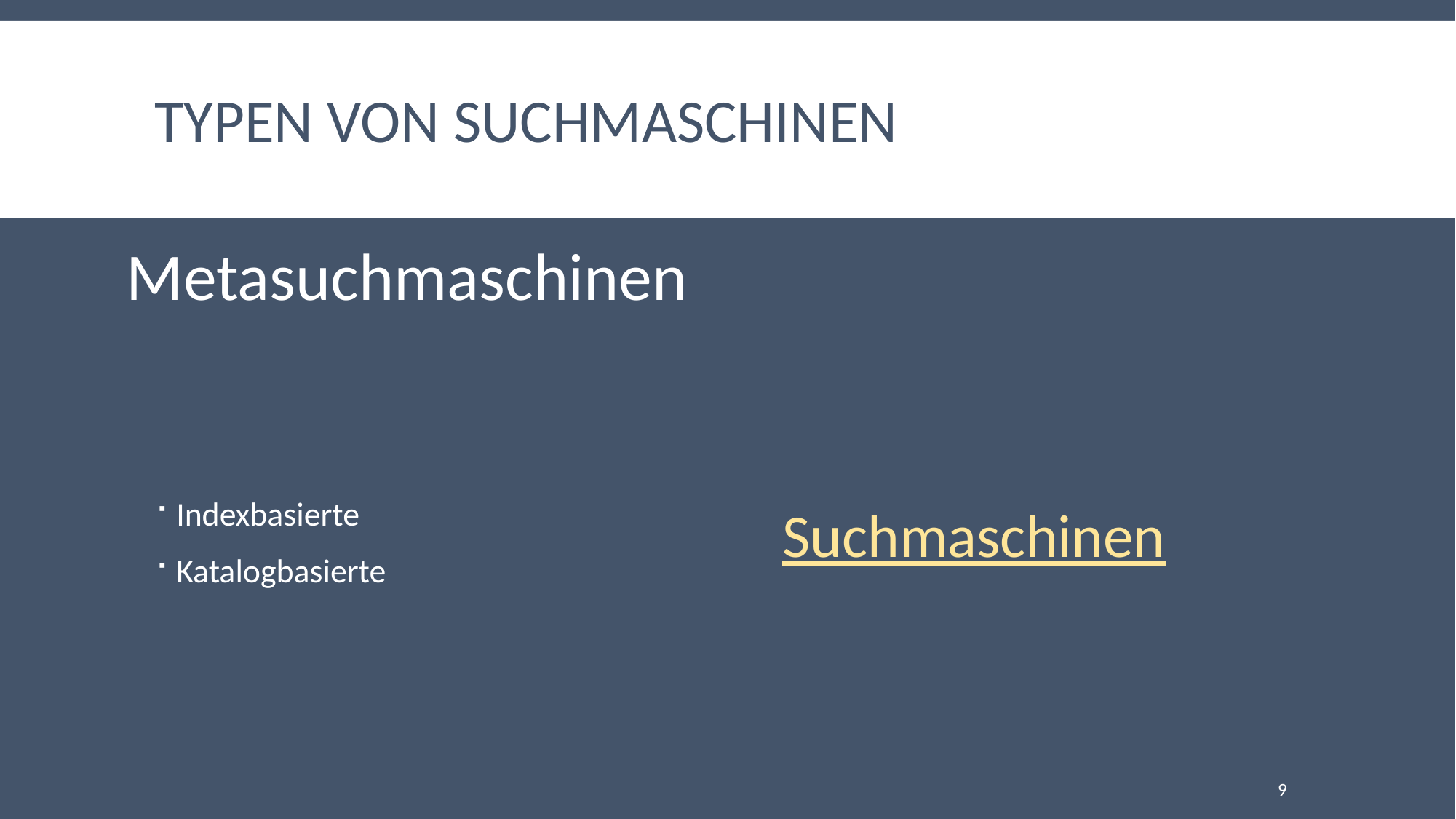

# Typen von Suchmaschinen
Metasuchmaschinen
Indexbasierte
Katalogbasierte
Suchmaschinen
9